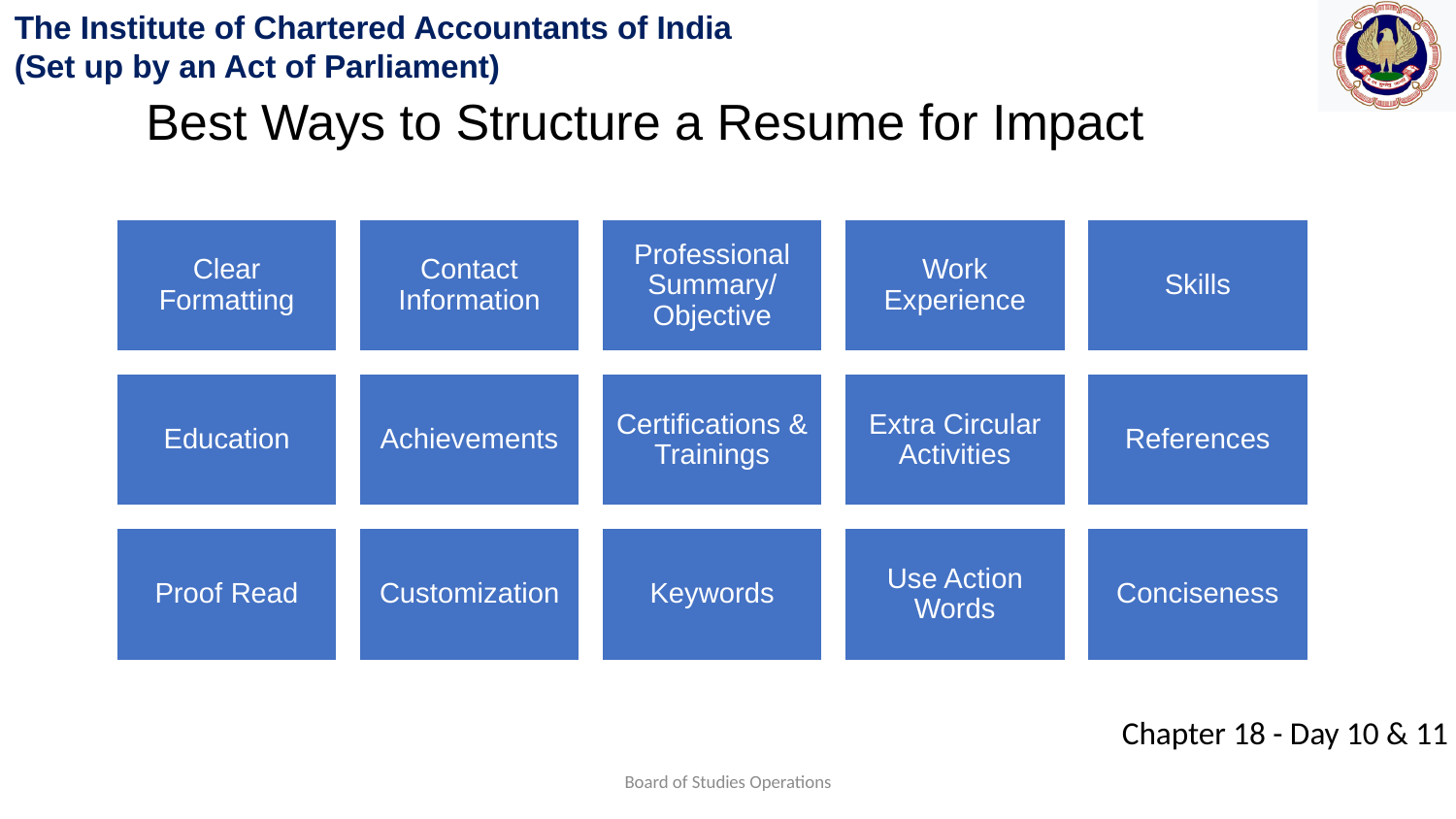

Best Ways to Structure a Resume for Impact
Clear Formatting
Contact Information
Professional Summary/ Objective
Work Experience
Skills
Education
Achievements
Certifications & Trainings
Extra Circular Activities
References
Proof Read
Customization
Keywords
Use Action Words
Conciseness
Board of Studies Operations